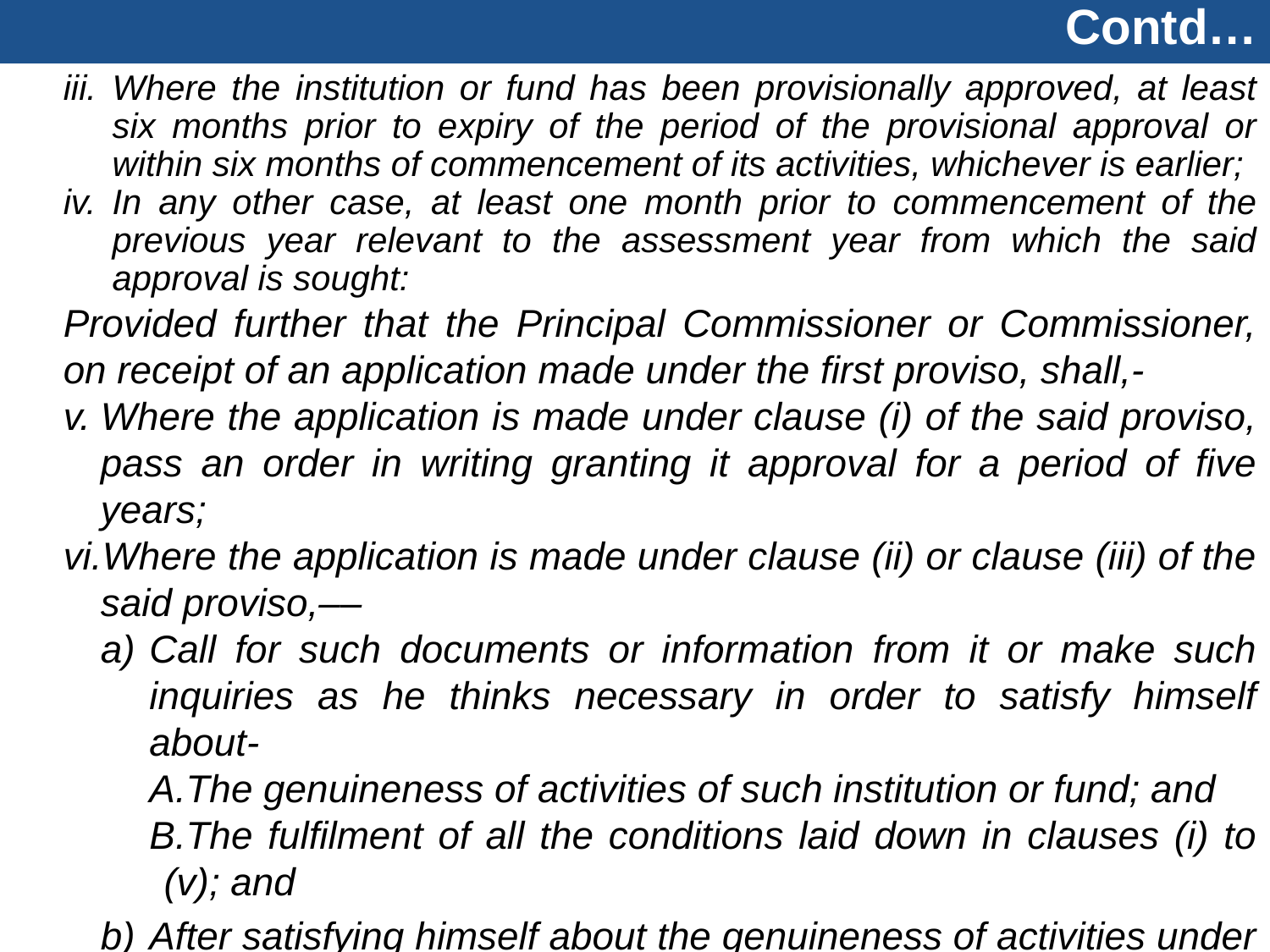

# Contd…
Where the institution or fund has been provisionally approved, at least six months prior to expiry of the period of the provisional approval or within six months of commencement of its activities, whichever is earlier;
In any other case, at least one month prior to commencement of the previous year relevant to the assessment year from which the said approval is sought:
Provided further that the Principal Commissioner or Commissioner, on receipt of an application made under the first proviso, shall,-
Where the application is made under clause (i) of the said proviso, pass an order in writing granting it approval for a period of five years;
Where the application is made under clause (ii) or clause (iii) of the said proviso,––
Call for such documents or information from it or make such inquiries as he thinks necessary in order to satisfy himself about-
The genuineness of activities of such institution or fund; and
The fulfilment of all the conditions laid down in clauses (i) to (v); and
After satisfying himself about the genuineness of activities under item (A), and the fulfilment of all the conditions under item (B), of sub-clause (a),–
Pass an order in writing granting it approval for a period of five years;
If he is not so satisfied, pass an order in writing rejecting such application and also cancelling its approval after affording it a reasonable opportunity of being heard;
200